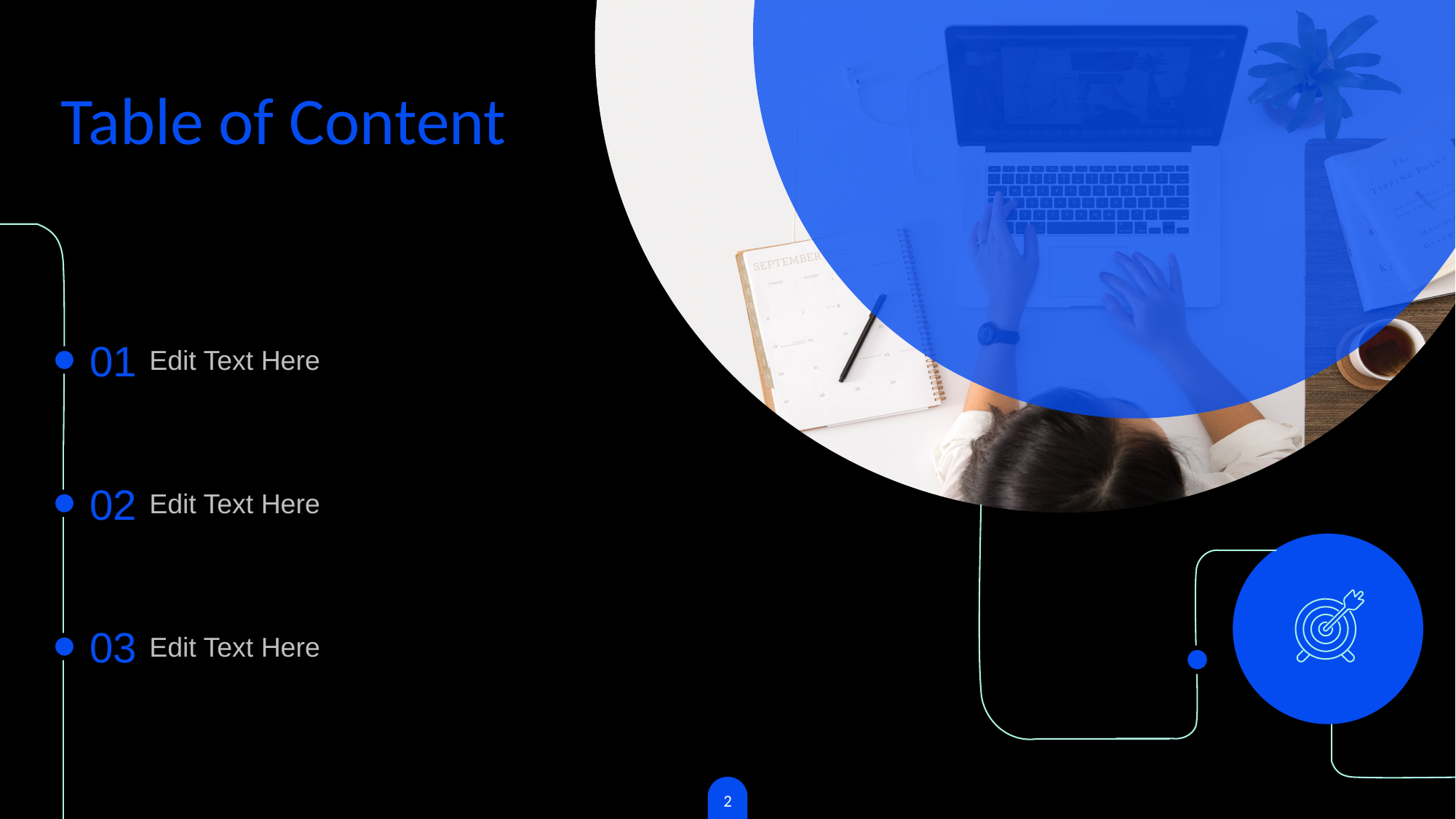

# Table of Content

01
Edit Text Here

02
Edit Text Here

03
Edit Text Here